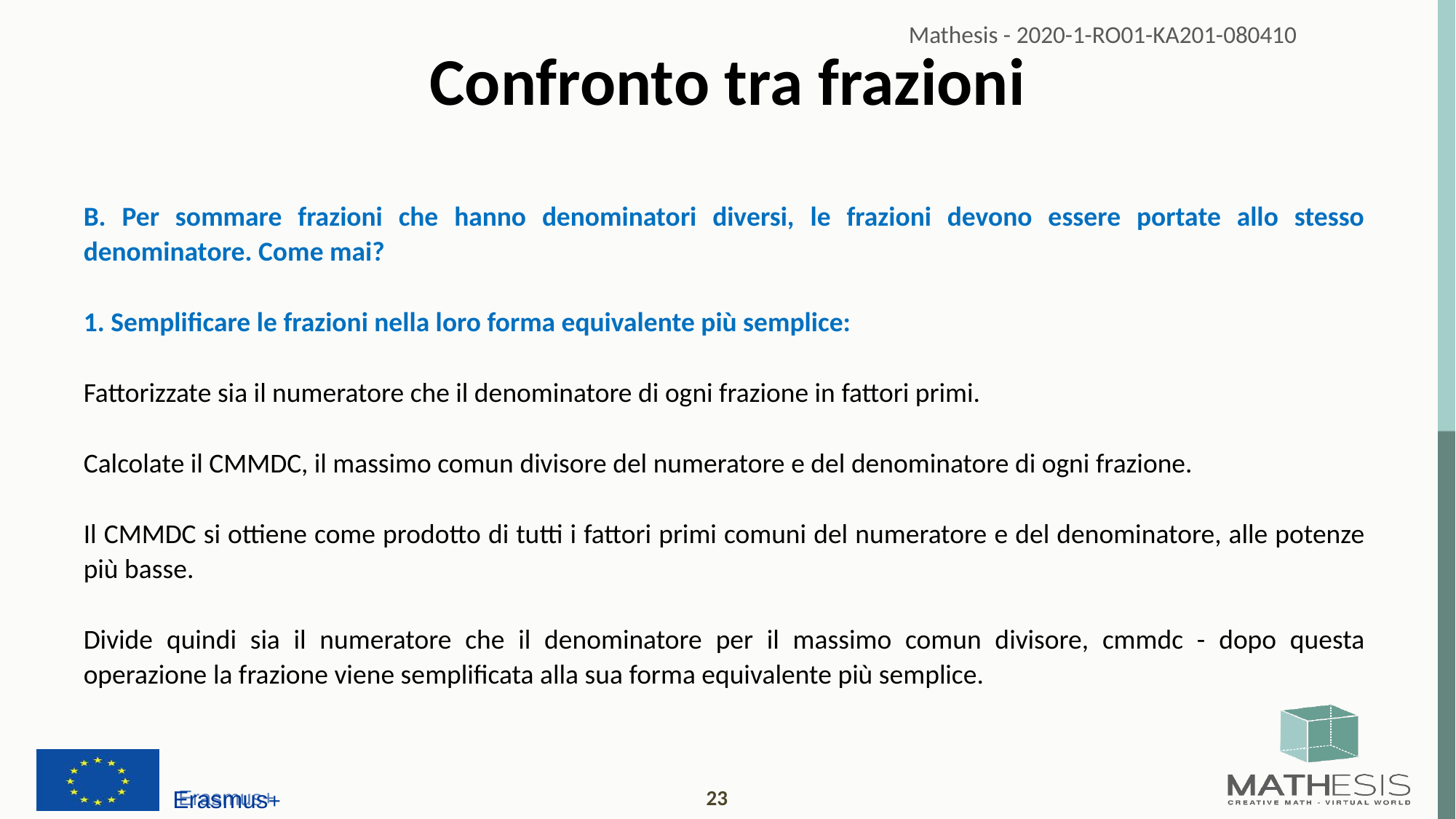

# Confronto tra frazioni
B. Per sommare frazioni che hanno denominatori diversi, le frazioni devono essere portate allo stesso denominatore. Come mai?
1. Semplificare le frazioni nella loro forma equivalente più semplice:
Fattorizzate sia il numeratore che il denominatore di ogni frazione in fattori primi.
Calcolate il CMMDC, il massimo comun divisore del numeratore e del denominatore di ogni frazione.
Il CMMDC si ottiene come prodotto di tutti i fattori primi comuni del numeratore e del denominatore, alle potenze più basse.
Divide quindi sia il numeratore che il denominatore per il massimo comun divisore, cmmdc - dopo questa operazione la frazione viene semplificata alla sua forma equivalente più semplice.